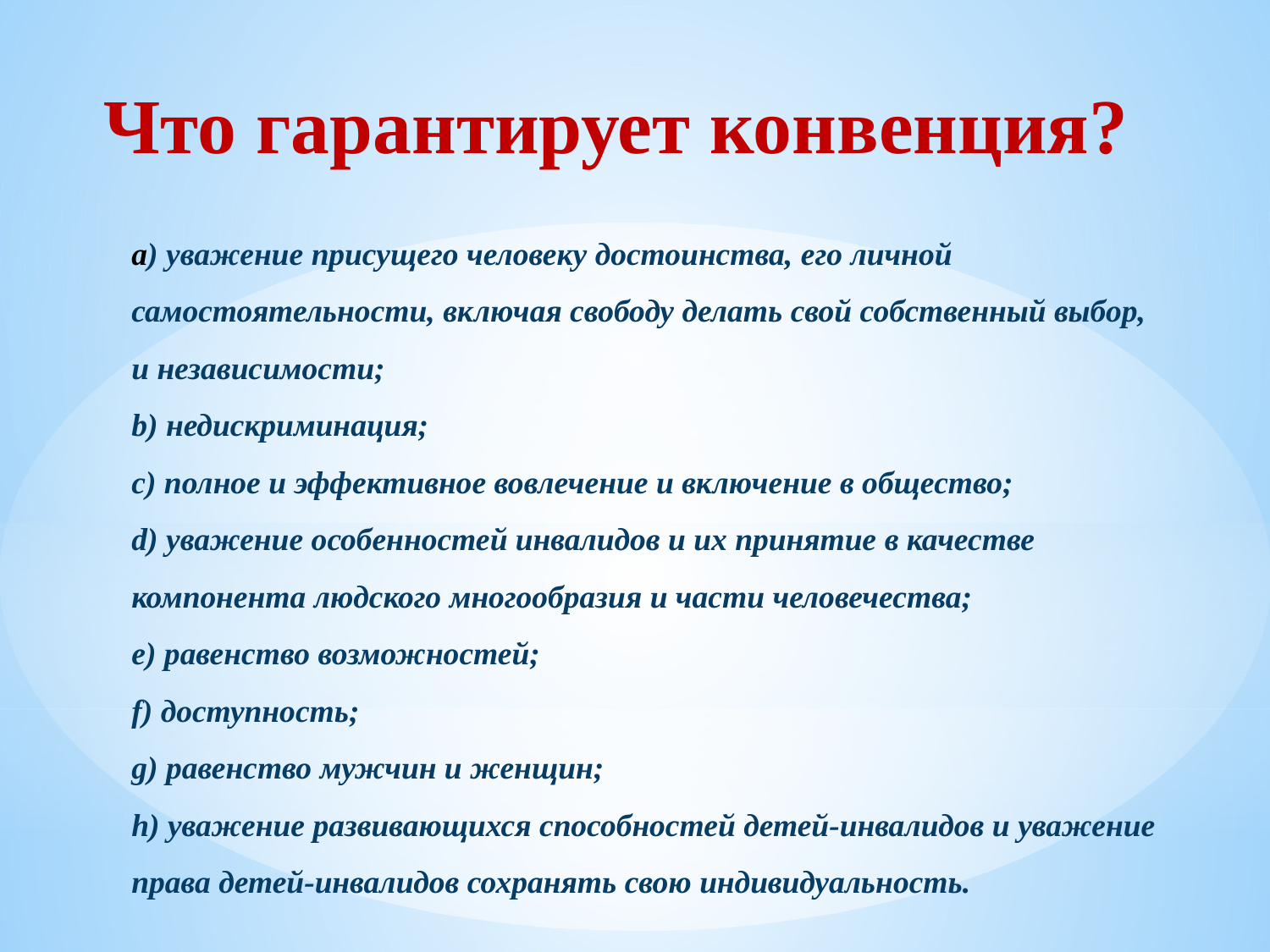

# Что гарантирует конвенция?
a) уважение присущего человеку достоинства, его личной самостоятельности, включая свободу делать свой собственный выбор, и независимости;
b) недискриминация;
c) полное и эффективное вовлечение и включение в общество;
d) уважение особенностей инвалидов и их принятие в качестве компонента людского многообразия и части человечества;
e) равенство возможностей;
f) доступность;
g) равенство мужчин и женщин;
h) уважение развивающихся способностей детей-инвалидов и уважение права детей-инвалидов сохранять свою индивидуальность.